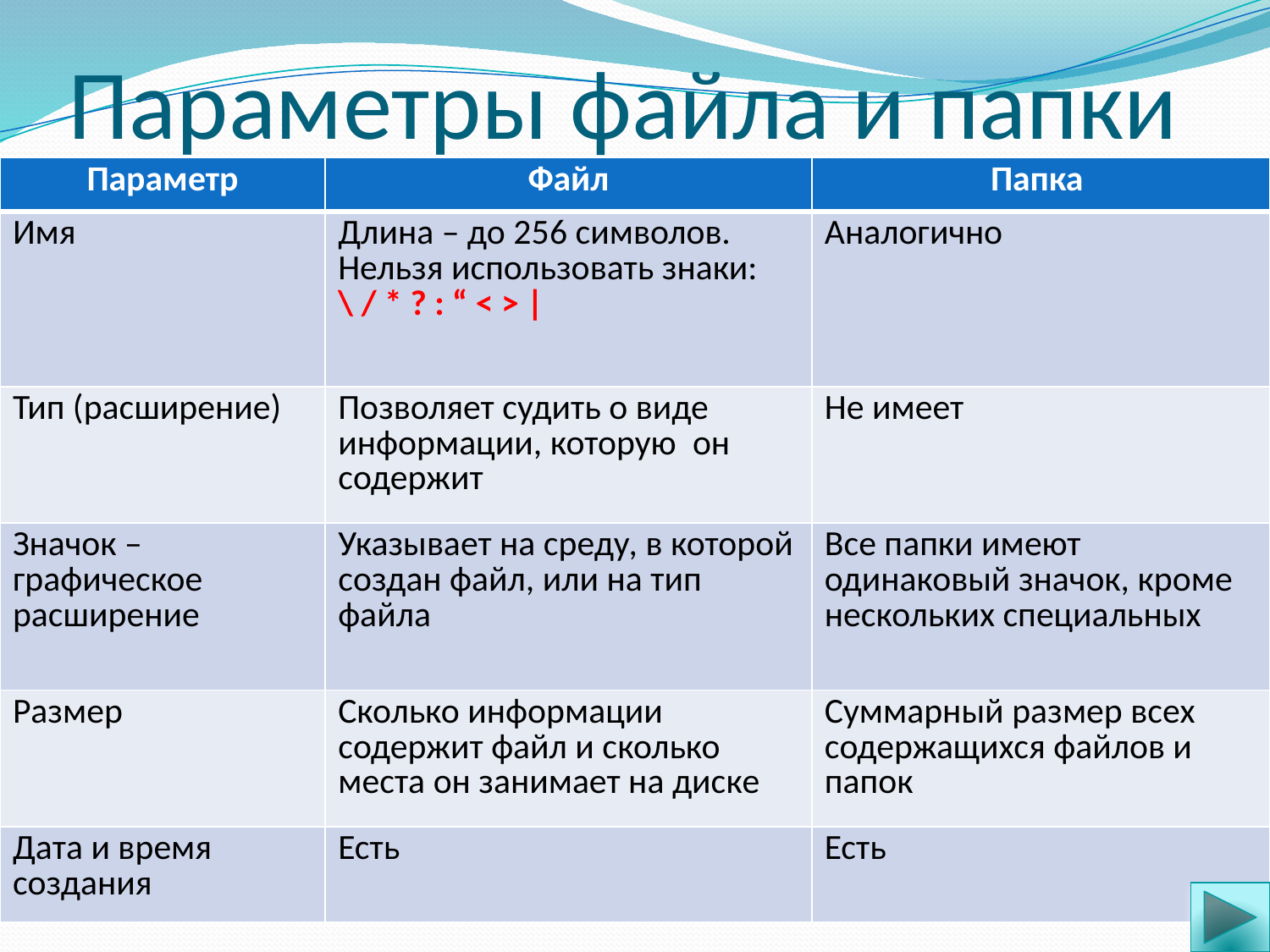

# Параметры файла и папки
| Параметр | Файл | Папка |
| --- | --- | --- |
| Имя | Длина – до 256 символов. Нельзя использовать знаки: \ / \* ? : “ < > | | Аналогично |
| Тип (расширение) | Позволяет судить о виде информации, которую он содержит | Не имеет |
| Значок – графическое расширение | Указывает на среду, в которой создан файл, или на тип файла | Все папки имеют одинаковый значок, кроме нескольких специальных |
| Размер | Cколько информации содержит файл и сколько места он занимает на диске | Суммарный размер всех содержащихся файлов и папок |
| Дата и время создания | Есть | Есть |